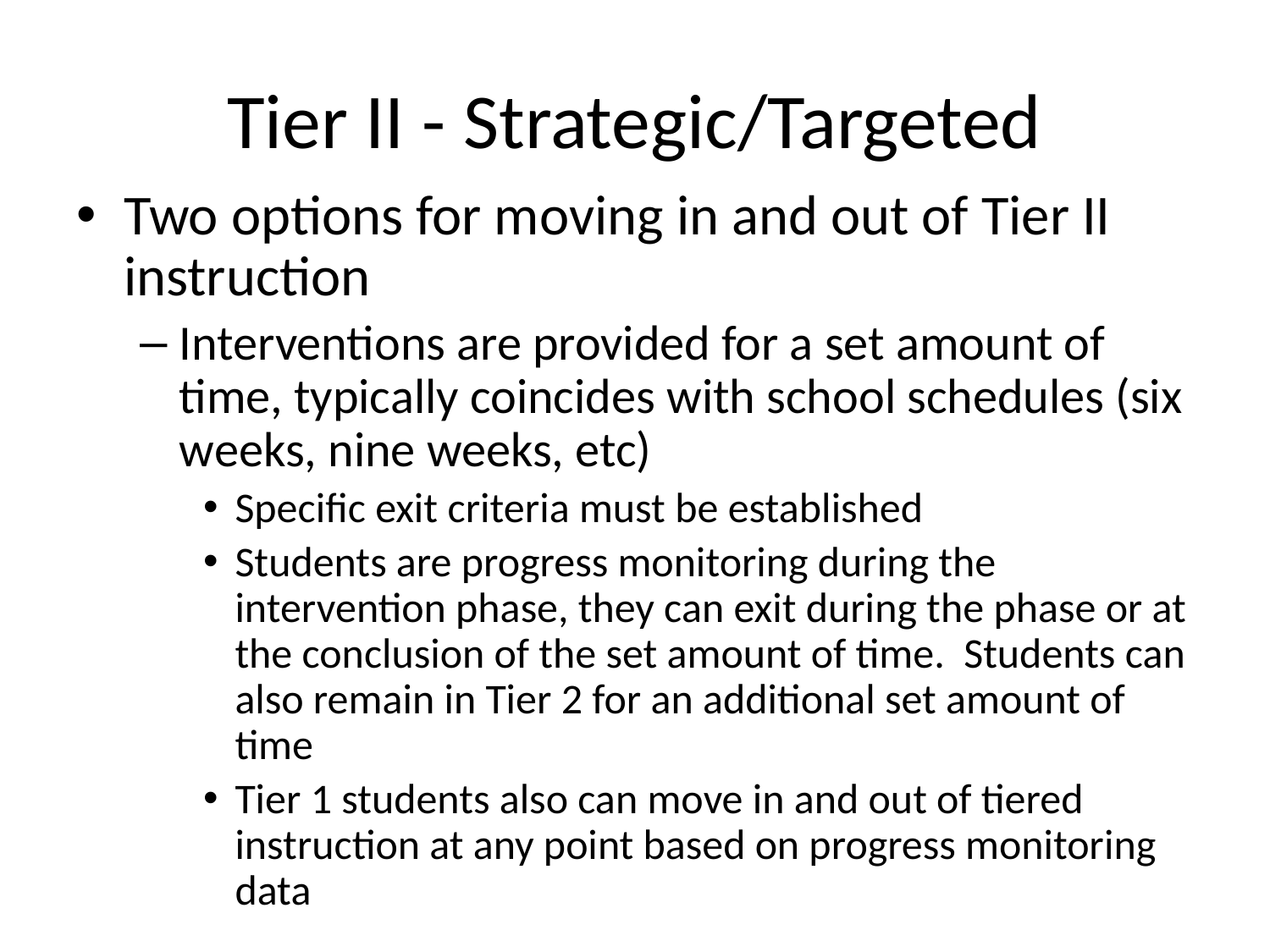

# Tier II - Strategic/Targeted
Two options for moving in and out of Tier II instruction
Interventions are provided for a set amount of time, typically coincides with school schedules (six weeks, nine weeks, etc)
Specific exit criteria must be established
Students are progress monitoring during the intervention phase, they can exit during the phase or at the conclusion of the set amount of time.  Students can also remain in Tier 2 for an additional set amount of time
Tier 1 students also can move in and out of tiered instruction at any point based on progress monitoring data